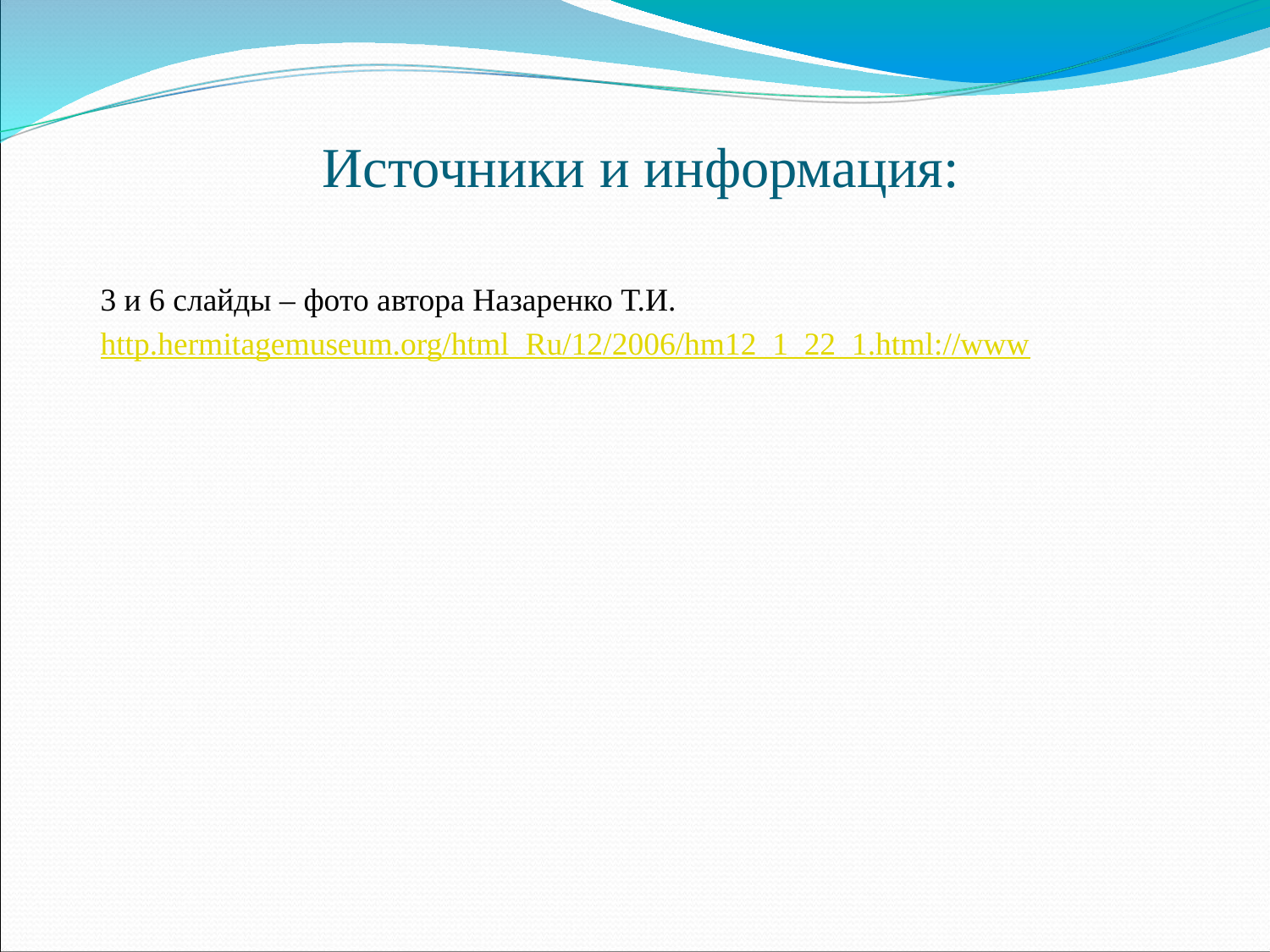

# Источники и информация:

   3 и 6 слайды – фото автора Назаренко Т.И.
   http.hermitagemuseum.org/html_Ru/12/2006/hm12_1_22_1.html://www